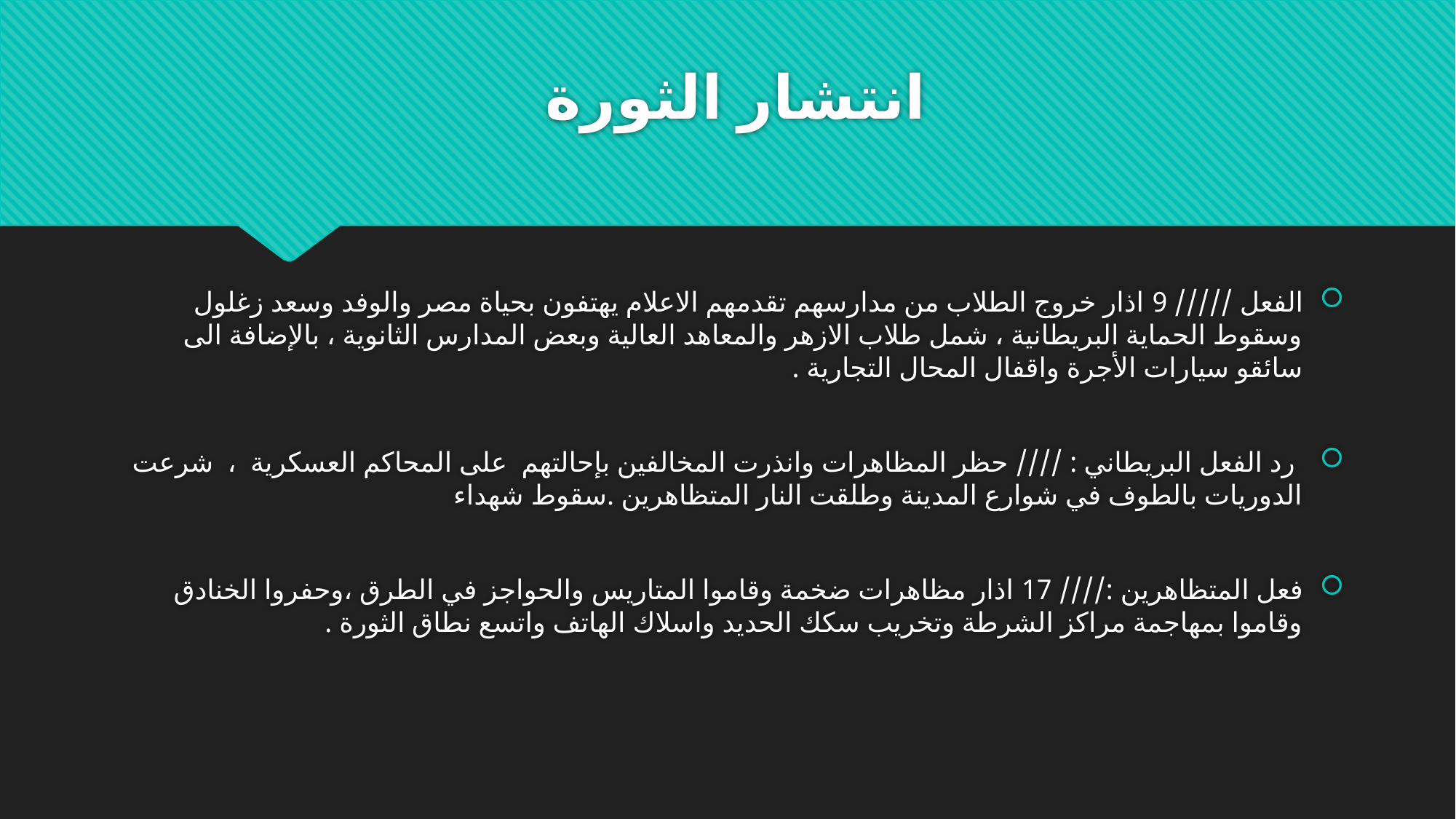

# انتشار الثورة
الفعل ///// 9 اذار خروج الطلاب من مدارسهم تقدمهم الاعلام يهتفون بحياة مصر والوفد وسعد زغلول وسقوط الحماية البريطانية ، شمل طلاب الازهر والمعاهد العالية وبعض المدارس الثانوية ، بالإضافة الى سائقو سيارات الأجرة واقفال المحال التجارية .

 رد الفعل البريطاني : //// حظر المظاهرات وانذرت المخالفين بإحالتهم  على المحاكم العسكرية  ،  شرعت الدوريات بالطوف في شوارع المدينة وطلقت النار المتظاهرين .سقوط شهداء

فعل المتظاهرين ://// 17 اذار مظاهرات ضخمة وقاموا المتاريس والحواجز في الطرق ،وحفروا الخنادق وقاموا بمهاجمة مراكز الشرطة وتخريب سكك الحديد واسلاك الهاتف واتسع نطاق الثورة .